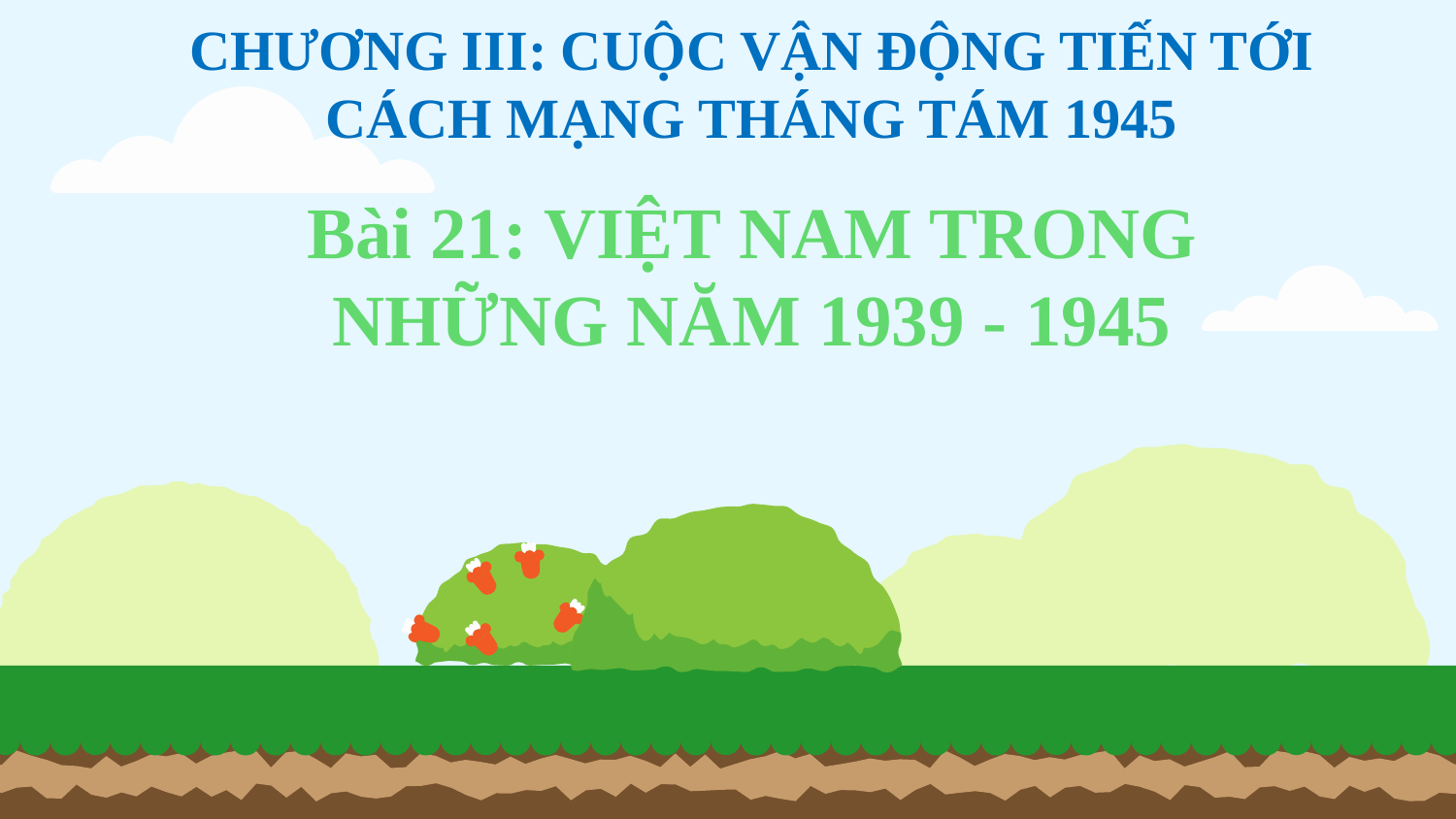

CHƯƠNG III: CUỘC VẬN ĐỘNG TIẾN TỚI CÁCH MẠNG THÁNG TÁM 1945

Bài 21: VIỆT NAM TRONG NHỮNG NĂM 1939 - 1945